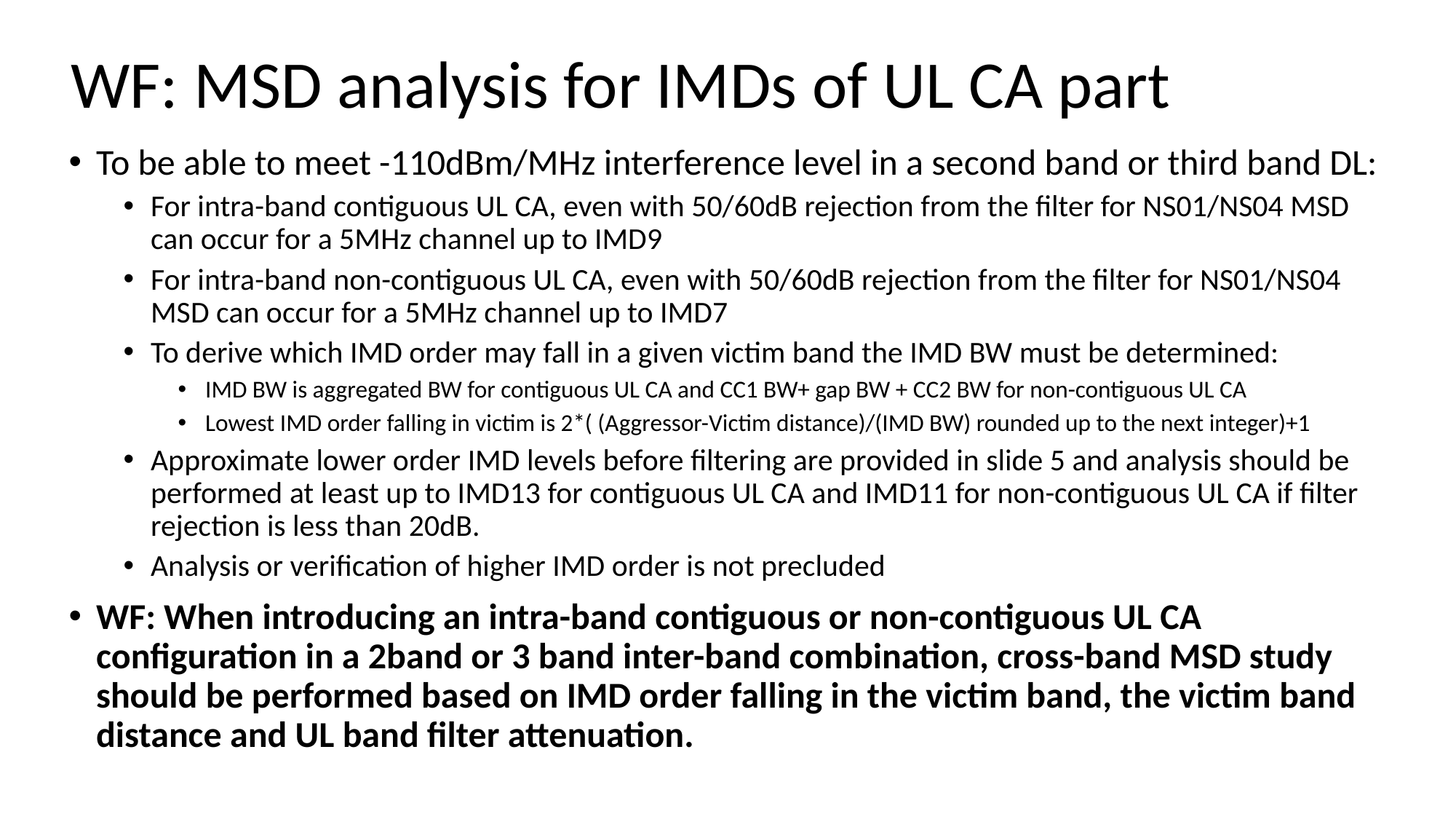

# WF: MSD analysis for IMDs of UL CA part
To be able to meet -110dBm/MHz interference level in a second band or third band DL:
For intra-band contiguous UL CA, even with 50/60dB rejection from the filter for NS01/NS04 MSD can occur for a 5MHz channel up to IMD9
For intra-band non-contiguous UL CA, even with 50/60dB rejection from the filter for NS01/NS04 MSD can occur for a 5MHz channel up to IMD7
To derive which IMD order may fall in a given victim band the IMD BW must be determined:
IMD BW is aggregated BW for contiguous UL CA and CC1 BW+ gap BW + CC2 BW for non-contiguous UL CA
Lowest IMD order falling in victim is 2*( (Aggressor-Victim distance)/(IMD BW) rounded up to the next integer)+1
Approximate lower order IMD levels before filtering are provided in slide 5 and analysis should be performed at least up to IMD13 for contiguous UL CA and IMD11 for non-contiguous UL CA if filter rejection is less than 20dB.
Analysis or verification of higher IMD order is not precluded
WF: When introducing an intra-band contiguous or non-contiguous UL CA configuration in a 2band or 3 band inter-band combination, cross-band MSD study should be performed based on IMD order falling in the victim band, the victim band distance and UL band filter attenuation.